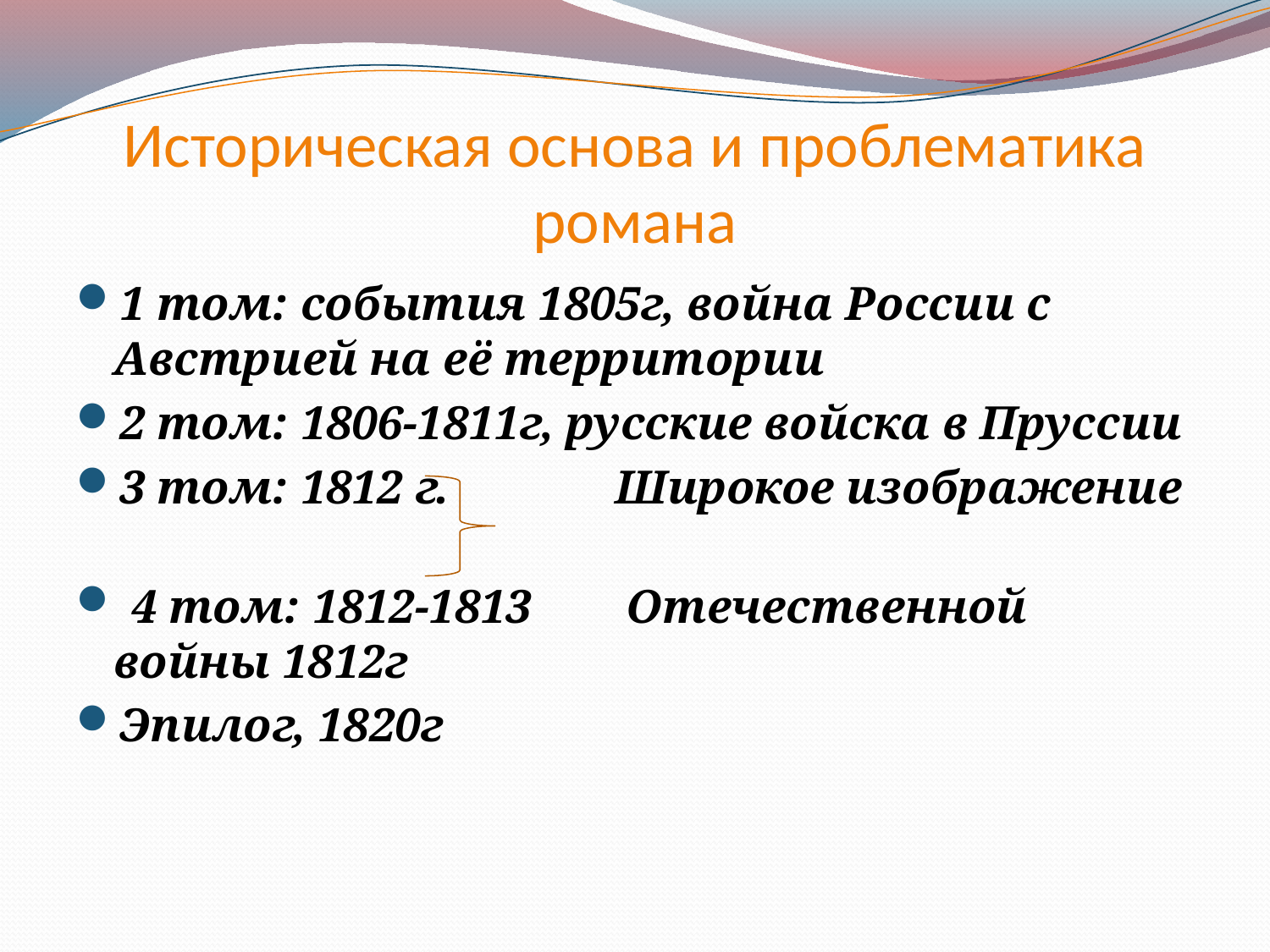

# Историческая основа и проблематика романа
1 том: события 1805г, война России с Австрией на её территории
2 том: 1806-1811г, русские войска в Пруссии
3 том: 1812 г.              Широкое изображение
 4 том: 1812-1813        Отечественной войны 1812г
Эпилог, 1820г